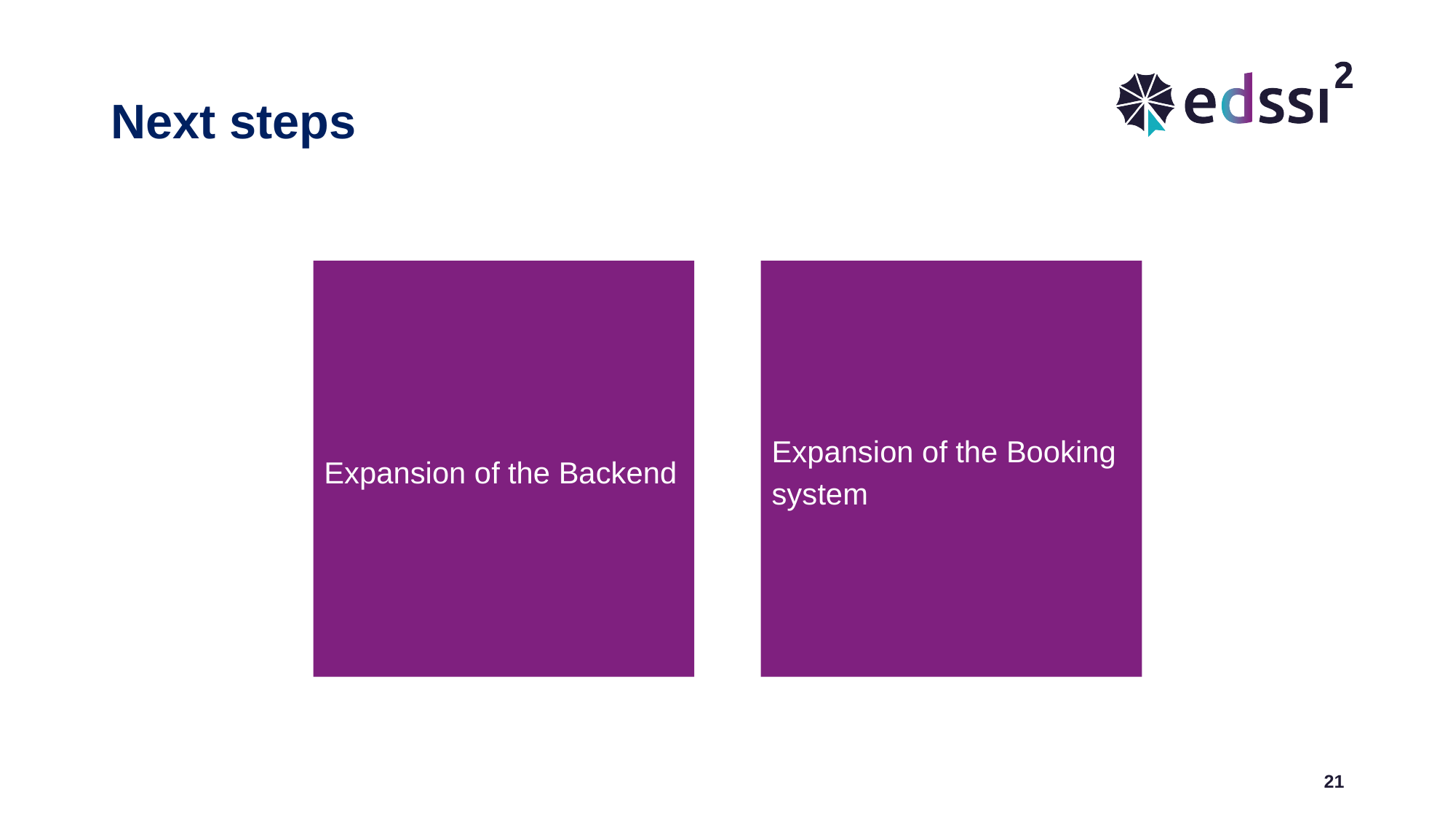

# Next steps
Expansion of the Booking system
Expansion of the Backend
21